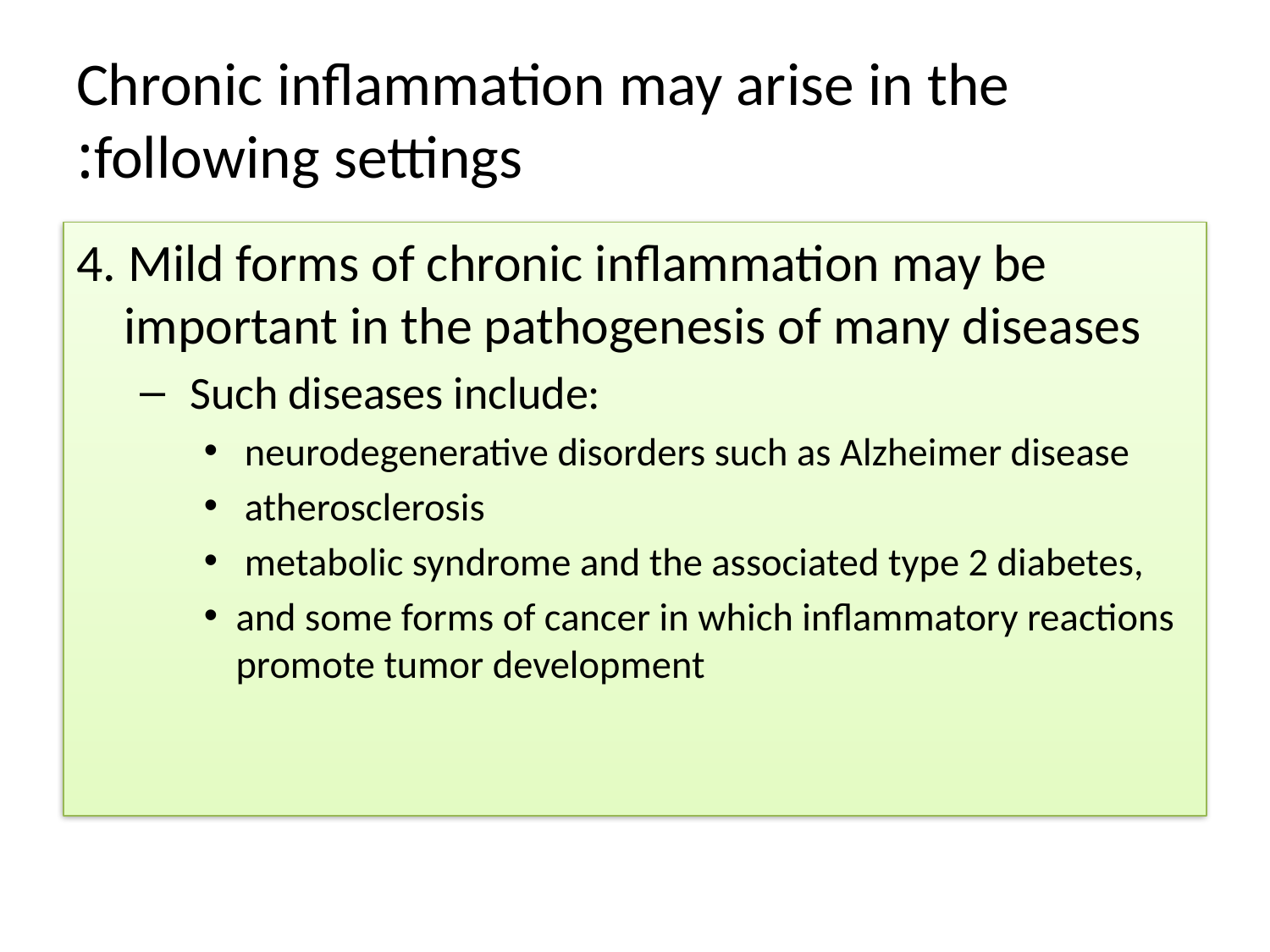

# Chronic inflammation may arise in the following settings:
4. Mild forms of chronic inflammation may be important in the pathogenesis of many diseases
 Such diseases include:
 neurodegenerative disorders such as Alzheimer disease
 atherosclerosis
 metabolic syndrome and the associated type 2 diabetes,
and some forms of cancer in which inflammatory reactions promote tumor development